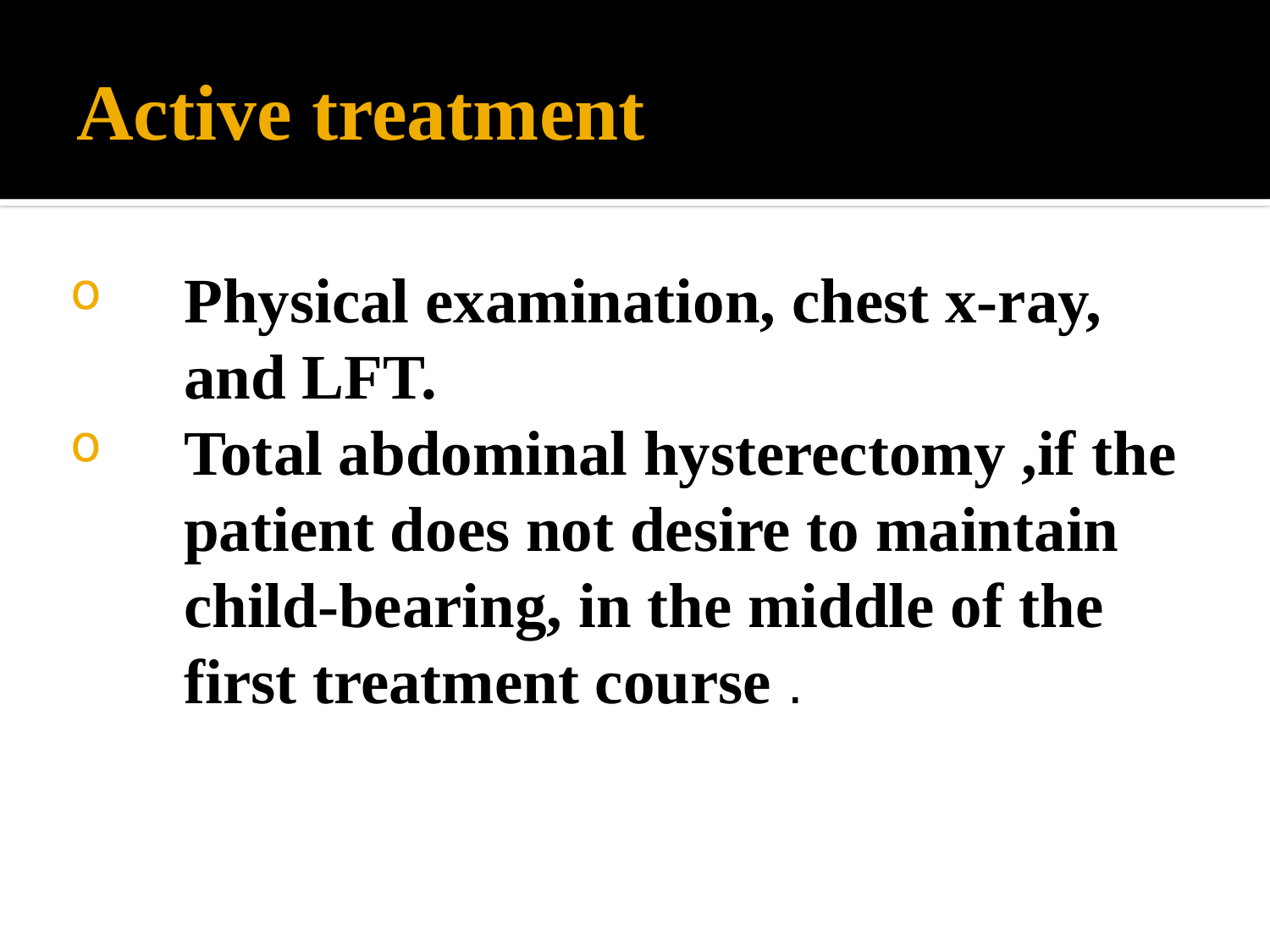

# Active treatment
Physical examination, chest x-ray, and LFT.
Total abdominal hysterectomy ,if the patient does not desire to maintain child-bearing, in the middle of the first treatment course .